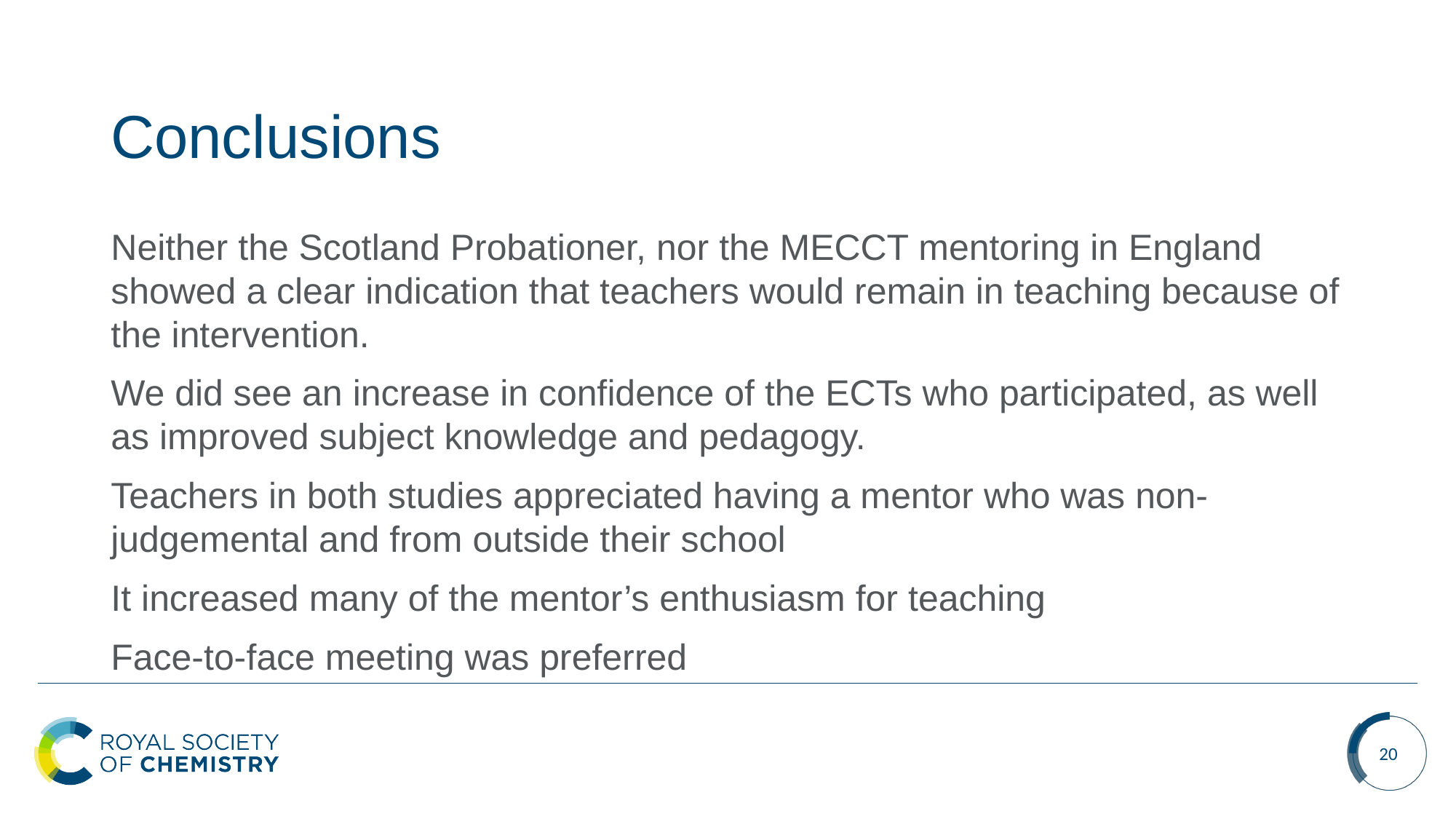

# Conclusions
Neither the Scotland Probationer, nor the MECCT mentoring in England showed a clear indication that teachers would remain in teaching because of the intervention.
We did see an increase in confidence of the ECTs who participated, as well as improved subject knowledge and pedagogy.
Teachers in both studies appreciated having a mentor who was non-judgemental and from outside their school
It increased many of the mentor’s enthusiasm for teaching
Face-to-face meeting was preferred
20